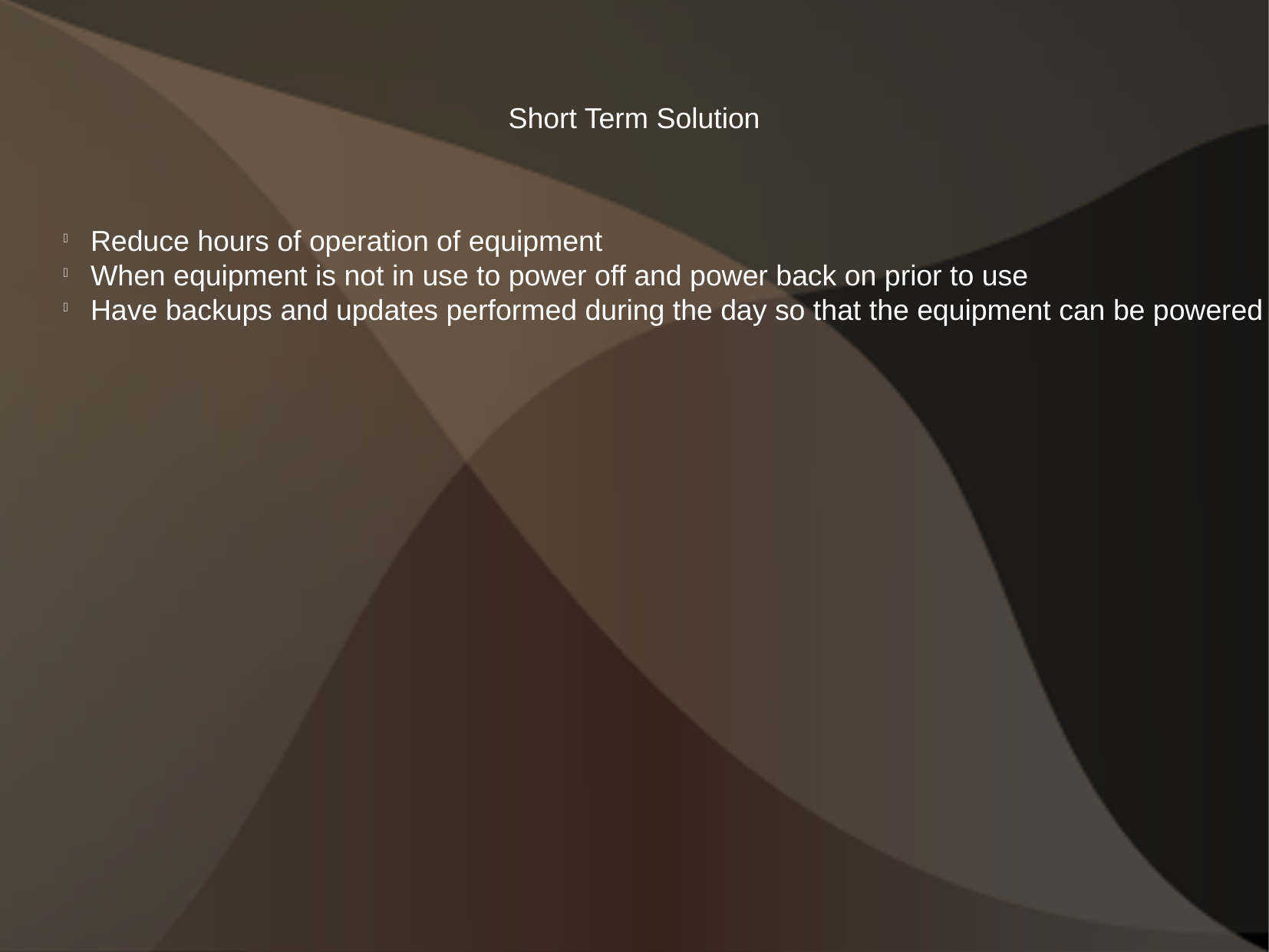

Short Term Solution
Reduce hours of operation of equipment
When equipment is not in use to power off and power back on prior to use
Have backups and updates performed during the day so that the equipment can be powered off after class